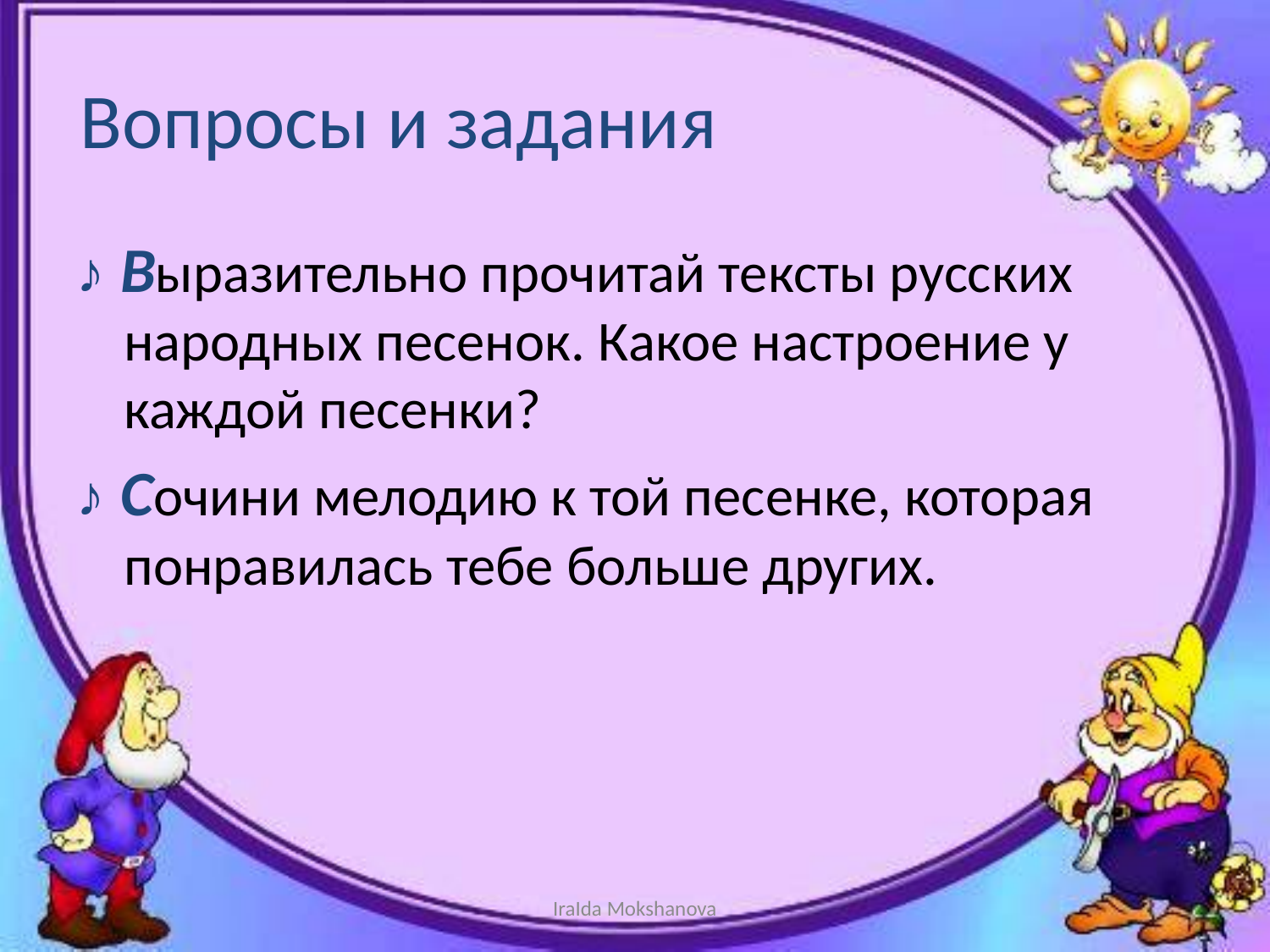

# Вопросы и задания
♪ Выразительно прочитай тексты русских народных песенок. Какое настроение у каждой песенки?
♪ Сочини мелодию к той песенке, которая понравилась тебе больше других.
IraIda Mokshanova